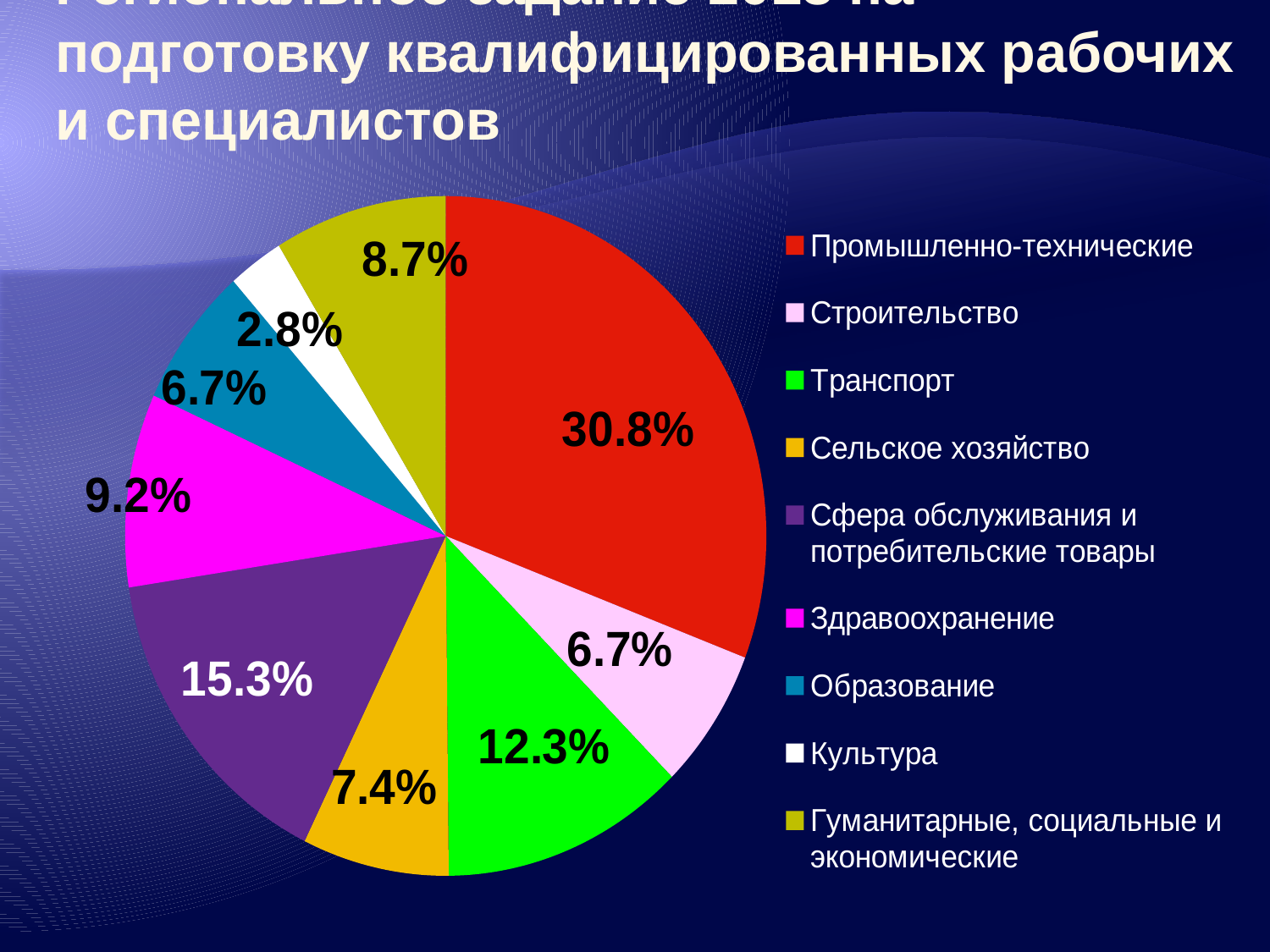

# Региональное задание 2013 на подготовку квалифицированных рабочих и специалистов

### Chart

| Category | 2013 |
|---|---|
| Промышленно-технические | 30.8 |
| Строительство | 6.7 |
| Транспорт | 12.3 |
| Сельское хозяйство | 7.4 |
| Сфера обслуживания и потребительские товары | 15.3 |
| Здравоохранение | 9.2 |
| Образование | 6.7 |
| Культура | 2.8 |
| Гуманитарные, социальные и экономические | 8.7 |